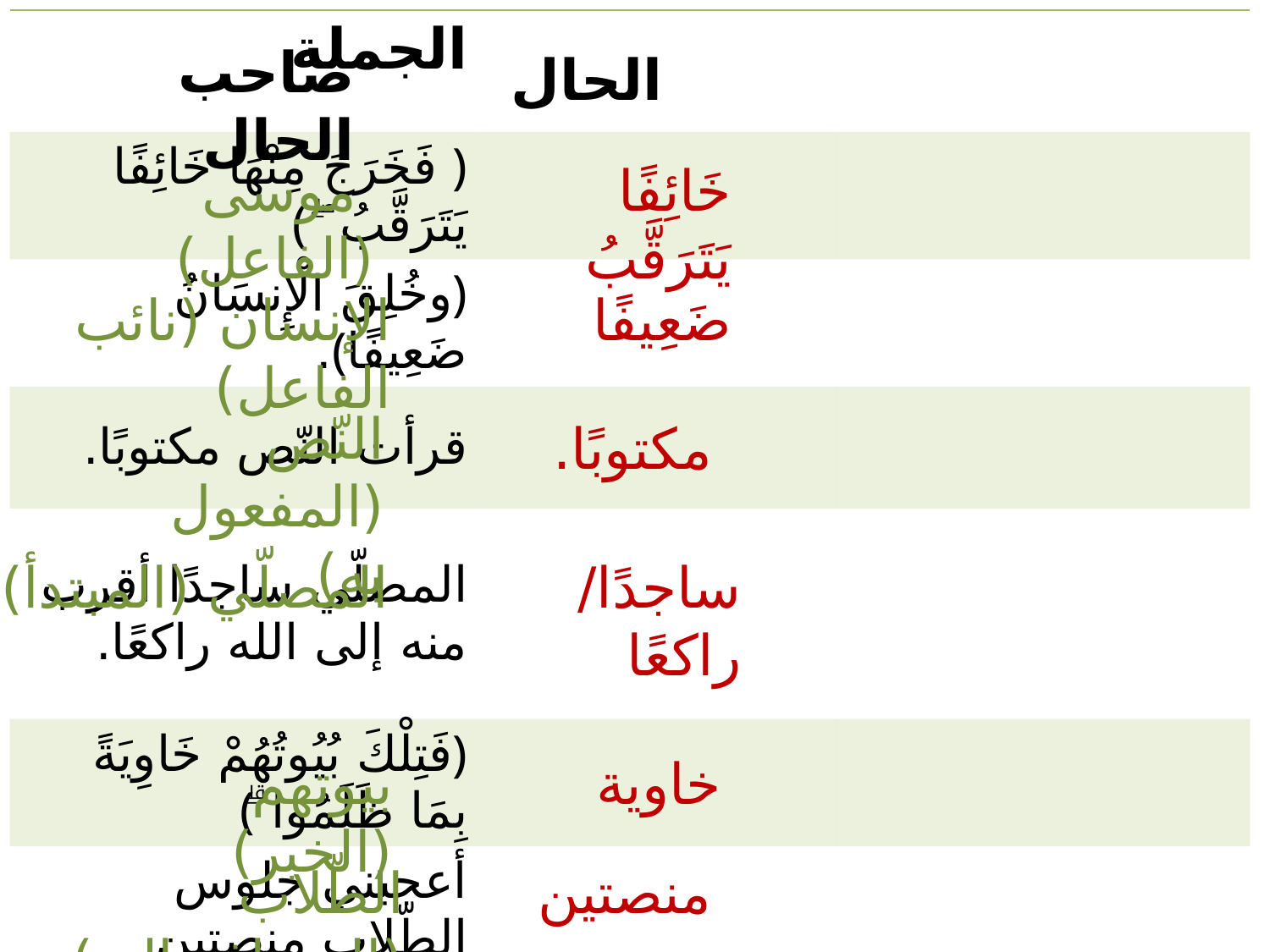

| الجملة |  |  |
| --- | --- | --- |
| ﴿ فَخَرَجَ مِنْهَا خَائِفًا يَتَرَقَّبُ ۖ ﴾ |  |  |
| ﴿وخُلِقَ الْإِنسَانُ ضَعِيفًا﴾. |  |  |
| قرأت النّص مكتوبًا. |  |  |
| المصلّي ساجدًا أقرب منه إلى الله راكعًا. |  |  |
| ﴿فَتِلْكَ بُيُوتُهُمْ خَاوِيَةً بِمَا ظَلَمُوا ۗ﴾ |  |  |
| أعجبني جلوس الطّلاب منصتين |  |  |
صاحب الحال
الحال
 موسى (الفاعل)
خَائِفًا يَتَرَقَّبُ
الإنسان (نائب الفاعل)
ضَعِيفًا
النّص (المفعول به)
مكتوبًا.
المصلّي (المبتدأ)
ساجدًا/ راكعًا
بيوتهم (الخبر)
خاوية
الطّلاب (المضاف إليه)
منصتين